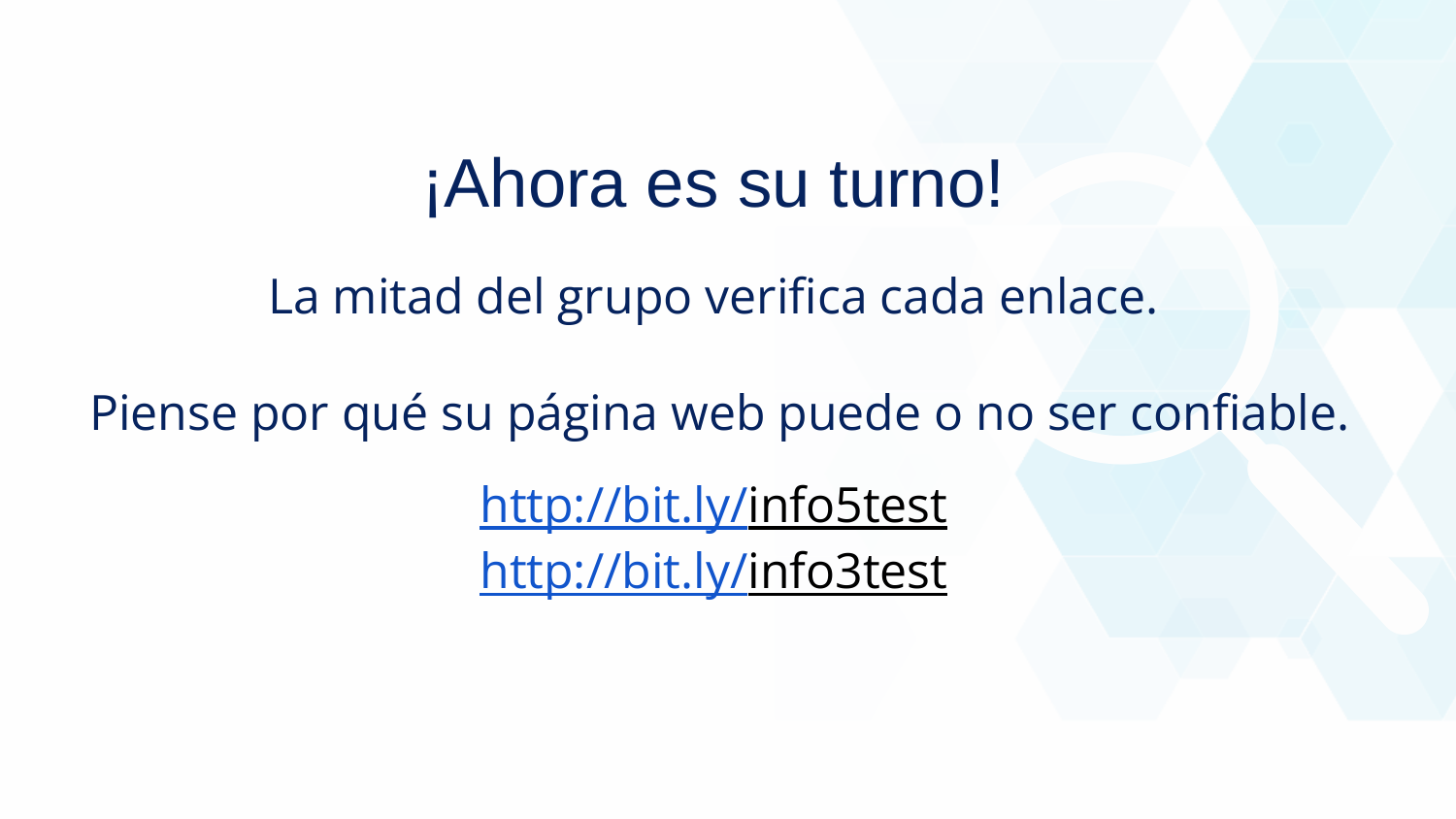

¡Ahora es su turno!

La mitad del grupo verifica cada enlace.

Piense por qué su página web puede o no ser confiable.

http://bit.ly/info5test
http://bit.ly/info3test